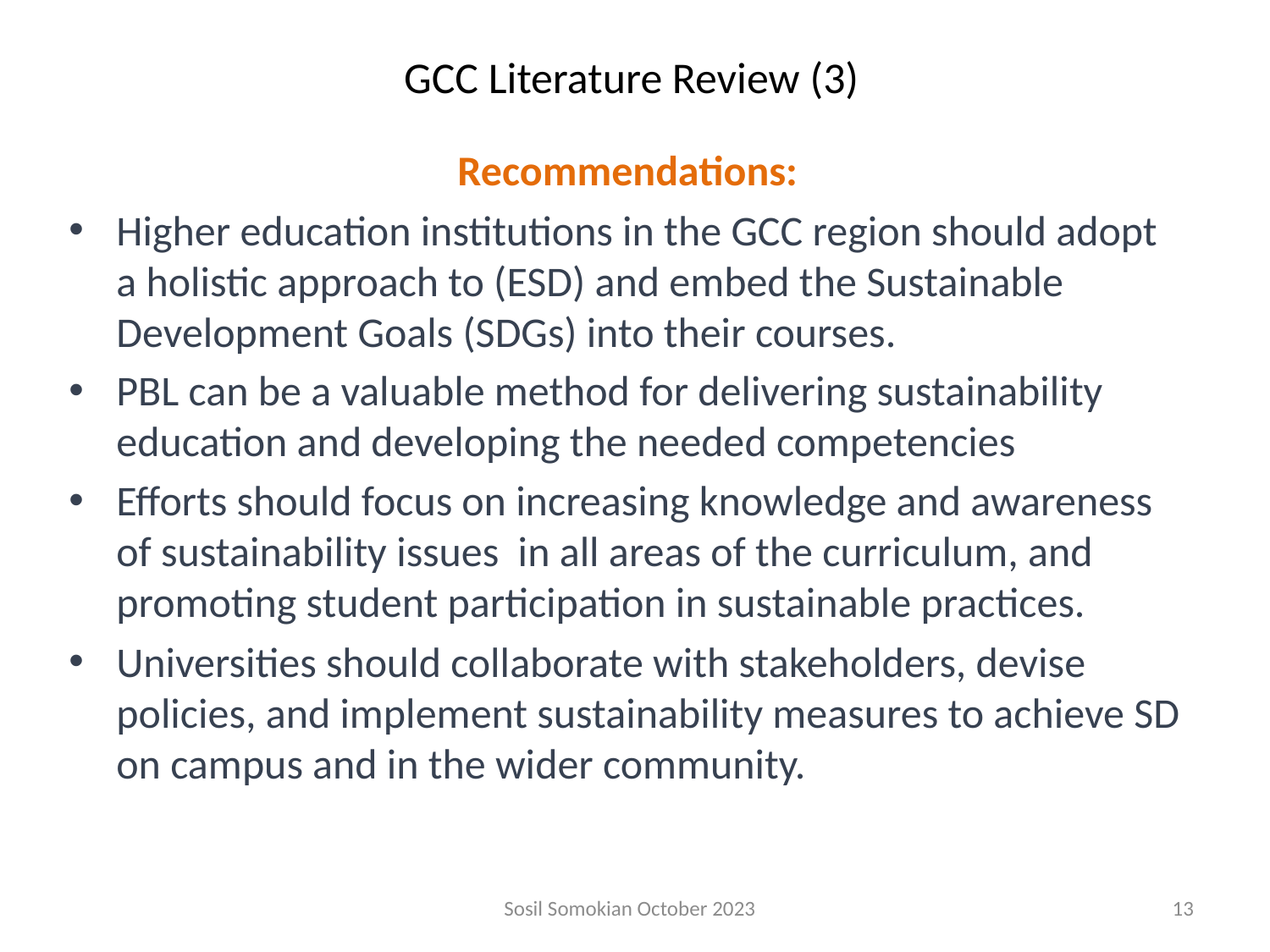

# GCC Literature Review (3)
Recommendations:
Higher education institutions in the GCC region should adopt a holistic approach to (ESD) and embed the Sustainable Development Goals (SDGs) into their courses.
PBL can be a valuable method for delivering sustainability education and developing the needed competencies
Efforts should focus on increasing knowledge and awareness of sustainability issues  in all areas of the curriculum, and promoting student participation in sustainable practices.
Universities should collaborate with stakeholders, devise policies, and implement sustainability measures to achieve SD on campus and in the wider community.

Sosil Somokian October 2023
13